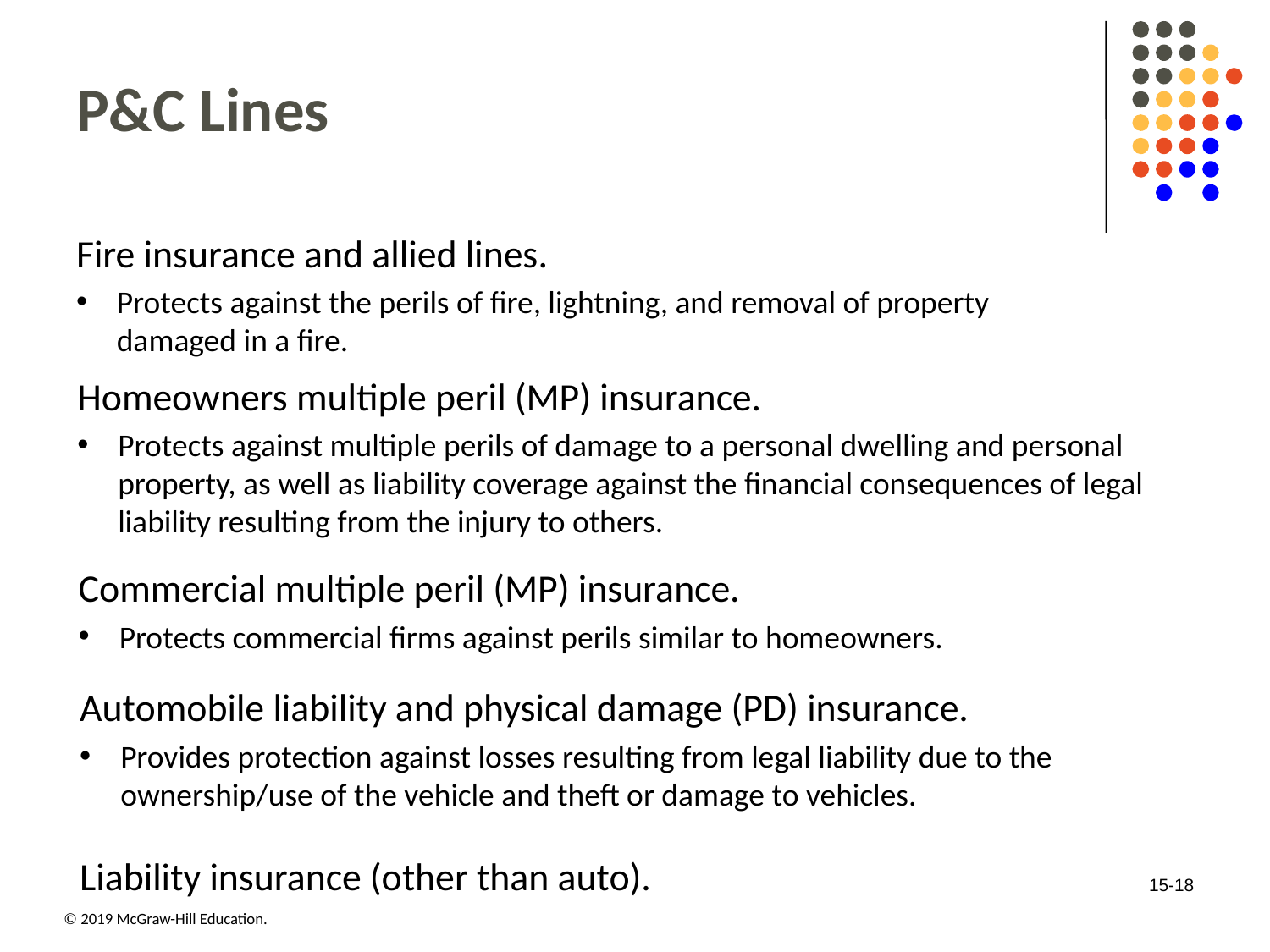

# P&C Lines
Fire insurance and allied lines.
Protects against the perils of fire, lightning, and removal of property damaged in a fire.
Homeowners multiple peril (MP) insurance.
Protects against multiple perils of damage to a personal dwelling and personal property, as well as liability coverage against the financial consequences of legal liability resulting from the injury to others.
Commercial multiple peril (MP) insurance.
Protects commercial firms against perils similar to homeowners.
Automobile liability and physical damage (PD) insurance.
Provides protection against losses resulting from legal liability due to the ownership/use of the vehicle and theft or damage to vehicles.
Liability insurance (other than auto).
15-18